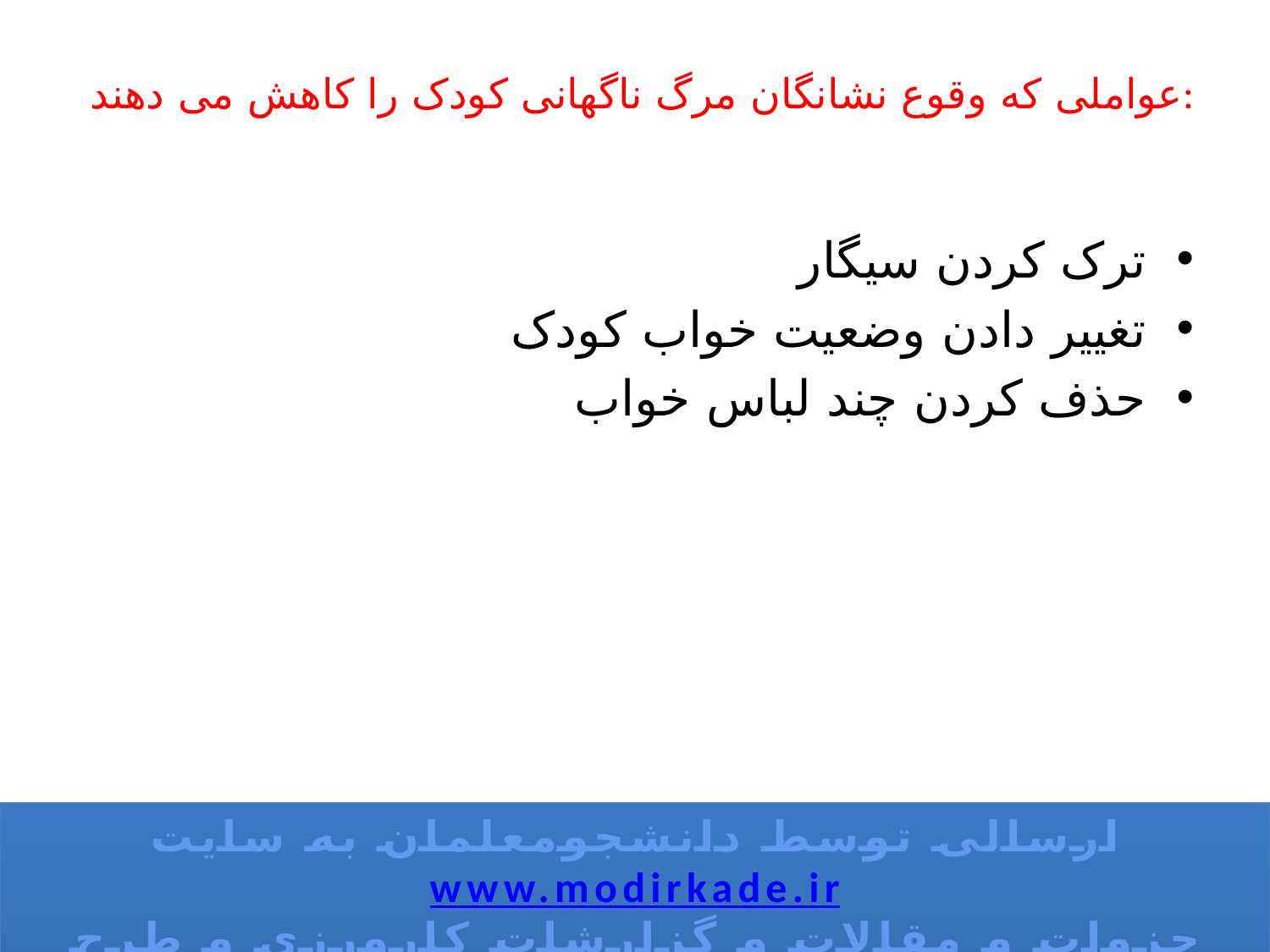

# عواملی که وقوع نشانگان مرگ ناگهانی کودک را کاهش می دهند:
ترک کردن سیگار
تغییر دادن وضعیت خواب کودک
حذف کردن چند لباس خواب
ارسالی توسط دانشجومعلمان به سایت
www.modirkade.ir
جزوات و مقالات و گزارشات کارورزی و طرح درس های تان به اسم خودتان برای استفاده رایگان همه دانشجومعلمان در سایت قرار خواهد گرفت....
موفق و سربلند باشید...

www.modirkade.ir